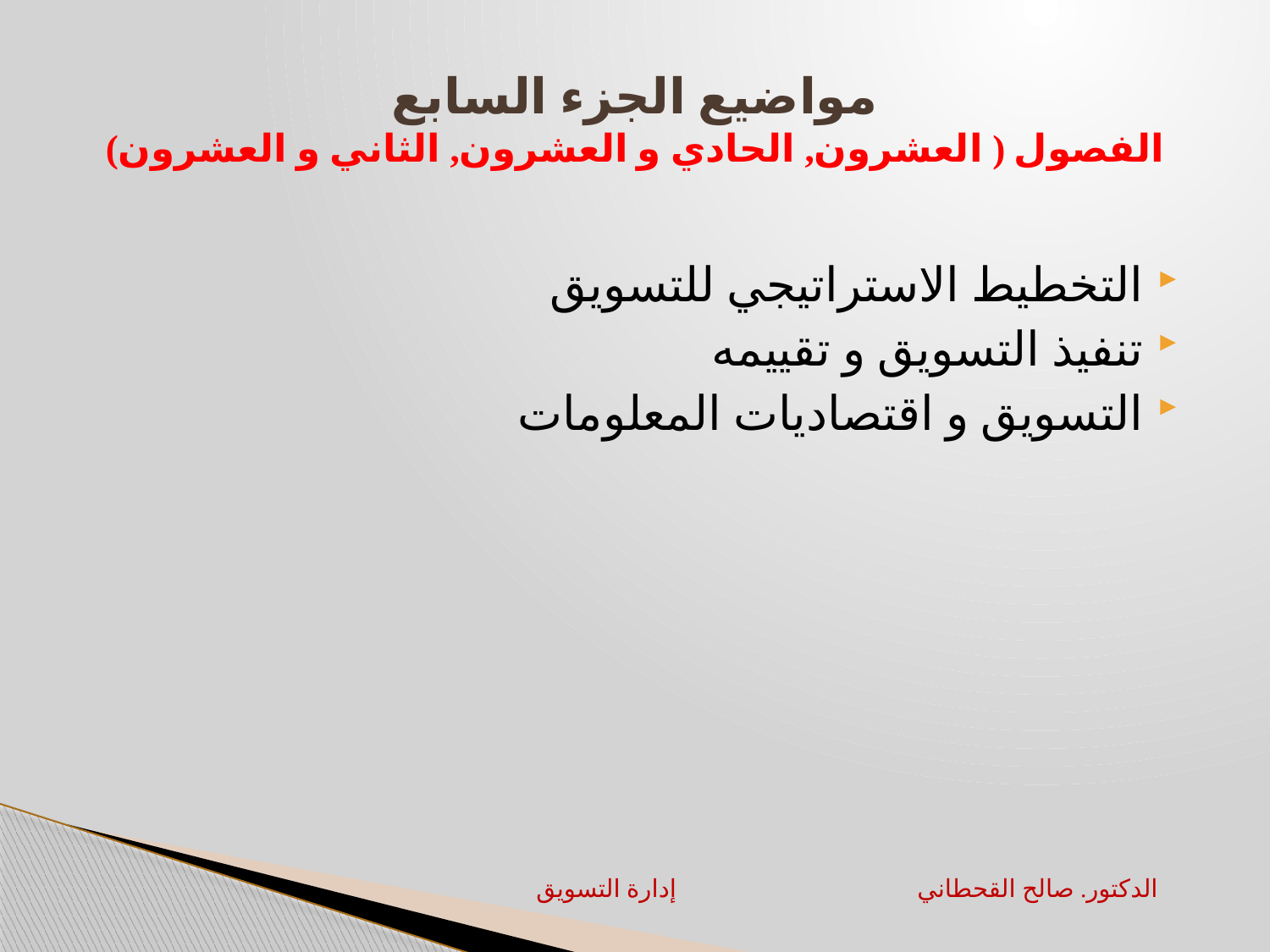

# مواضيع الجزء السابع الفصول ( العشرون, الحادي و العشرون, الثاني و العشرون)
التخطيط الاستراتيجي للتسويق
تنفيذ التسويق و تقييمه
التسويق و اقتصاديات المعلومات
إدارة التسويق		الدكتور. صالح القحطاني